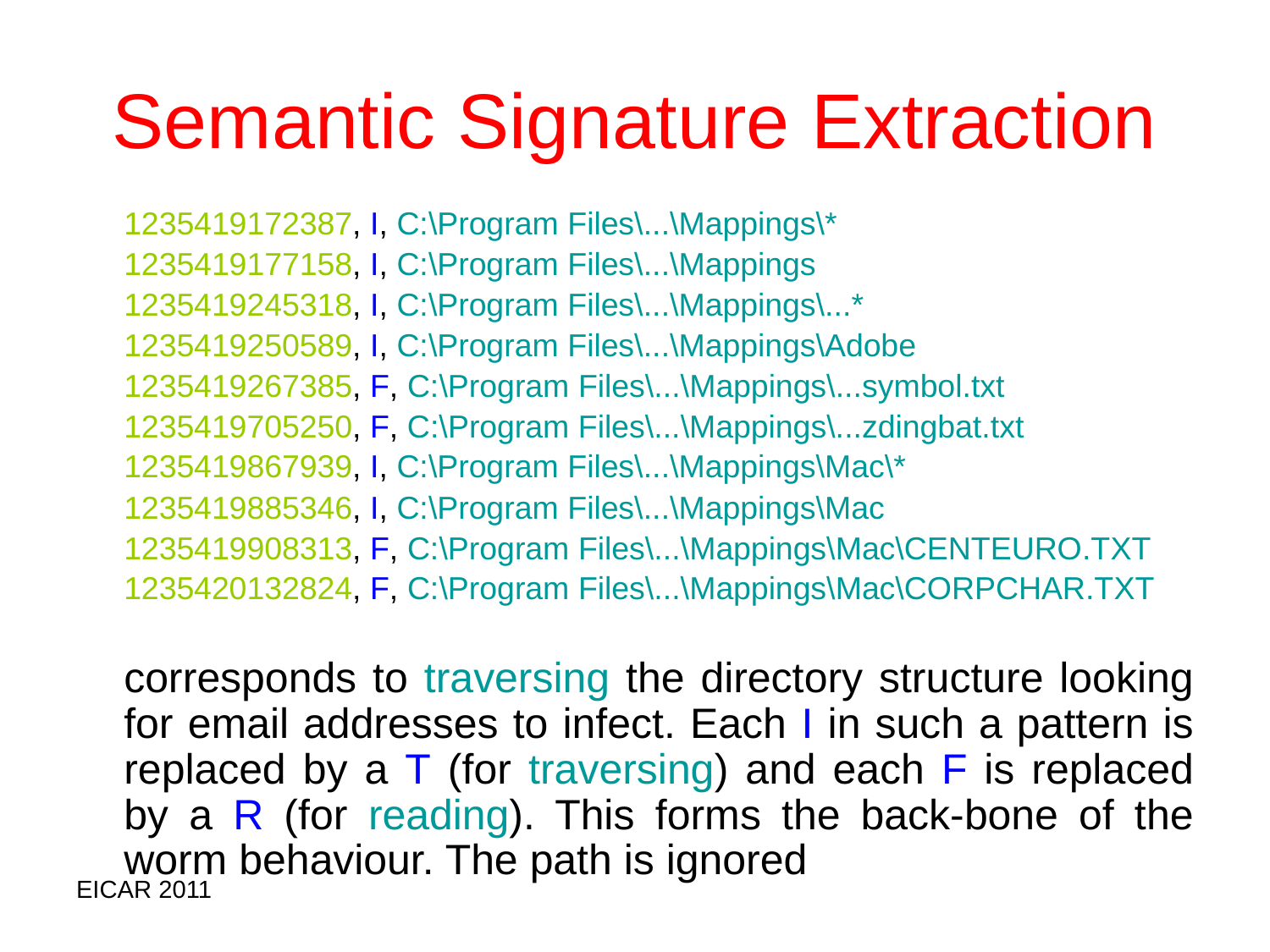

# Semantic Signature Extraction
	1235419172387, I, C:\Program Files\...\Mappings\*
	1235419177158, I, C:\Program Files\...\Mappings
	1235419245318, I, C:\Program Files\...\Mappings\...*
	1235419250589, I, C:\Program Files\...\Mappings\Adobe
	1235419267385, F, C:\Program Files\...\Mappings\...symbol.txt
	1235419705250, F, C:\Program Files\...\Mappings\...zdingbat.txt
	1235419867939, I, C:\Program Files\...\Mappings\Mac\*
	1235419885346, I, C:\Program Files\...\Mappings\Mac
	1235419908313, F, C:\Program Files\...\Mappings\Mac\CENTEURO.TXT
	1235420132824, F, C:\Program Files\...\Mappings\Mac\CORPCHAR.TXT

	corresponds to traversing the directory structure looking for email addresses to infect. Each I in such a pattern is replaced by a T (for traversing) and each F is replaced by a R (for reading). This forms the back-bone of the worm behaviour. The path is ignored
EICAR 2011